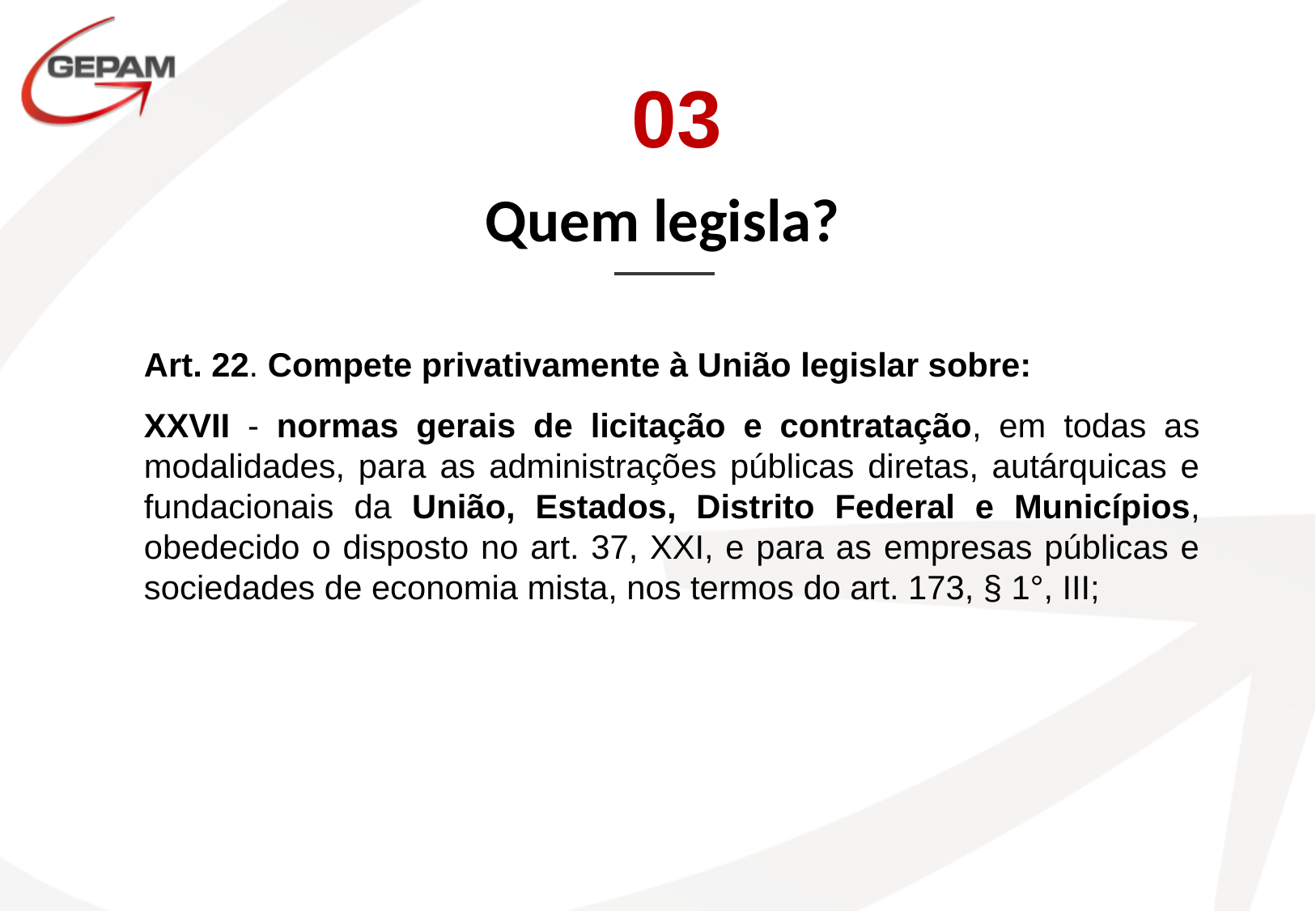

03
# Quem legisla?
Art. 22. Compete privativamente à União legislar sobre:
XXVII - normas gerais de licitação e contratação, em todas as modalidades, para as administrações públicas diretas, autárquicas e fundacionais da União, Estados, Distrito Federal e Municípios, obedecido o disposto no art. 37, XXI, e para as empresas públicas e sociedades de economia mista, nos termos do art. 173, § 1°, III;